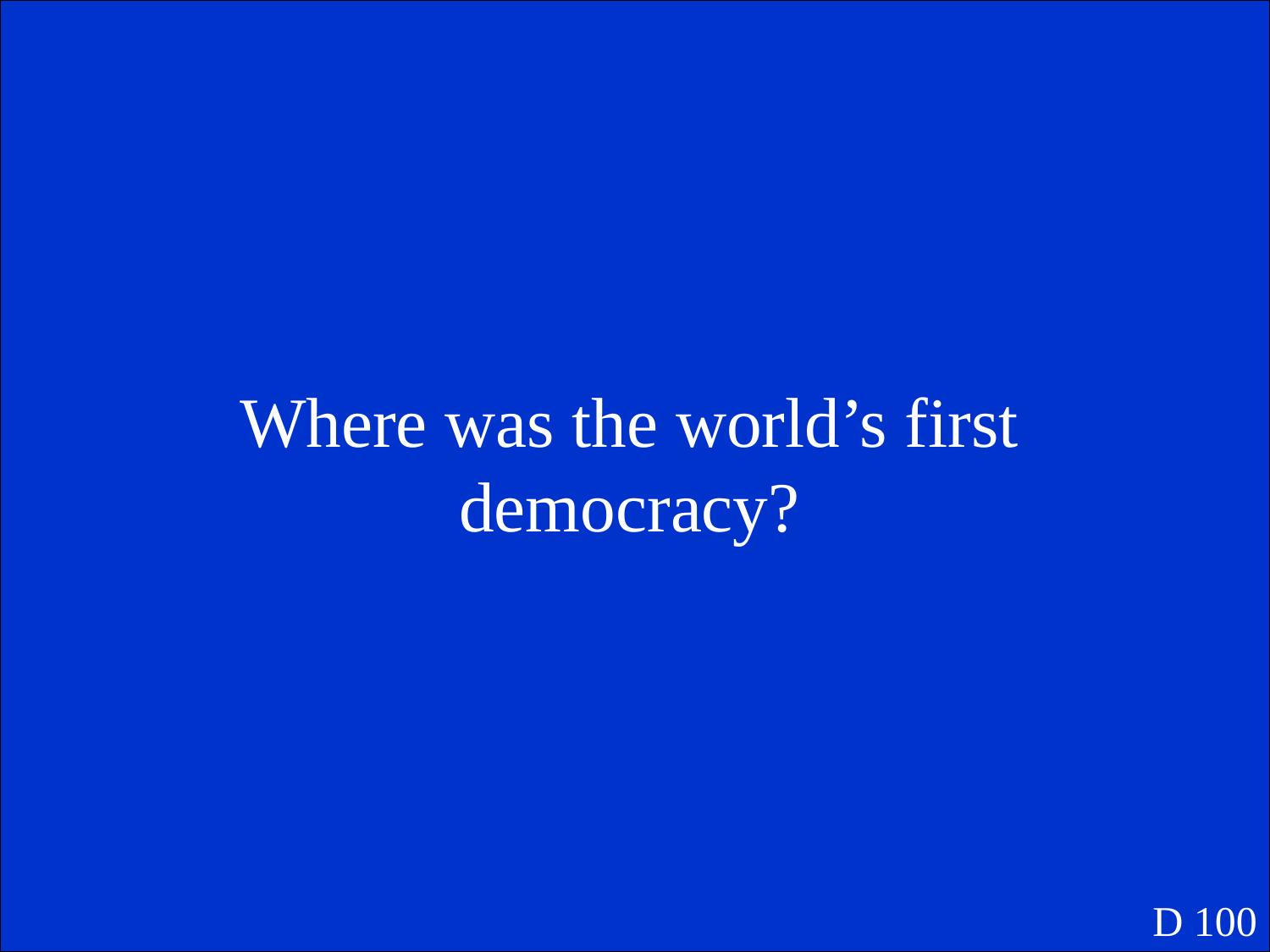

Where was the world’s first democracy?
D 100